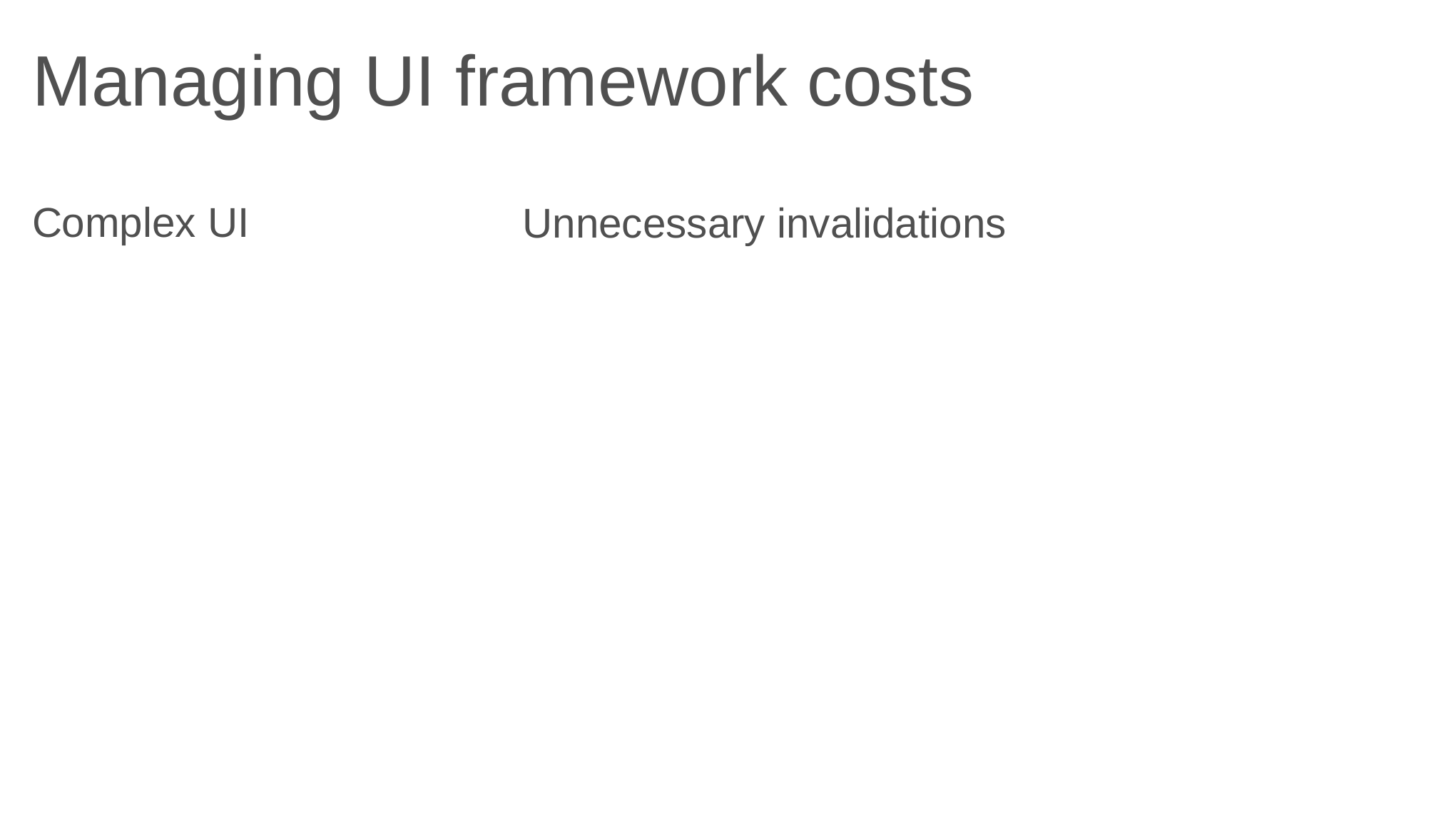

# Managing UI framework costs
Complex UI
Unnecessary invalidations